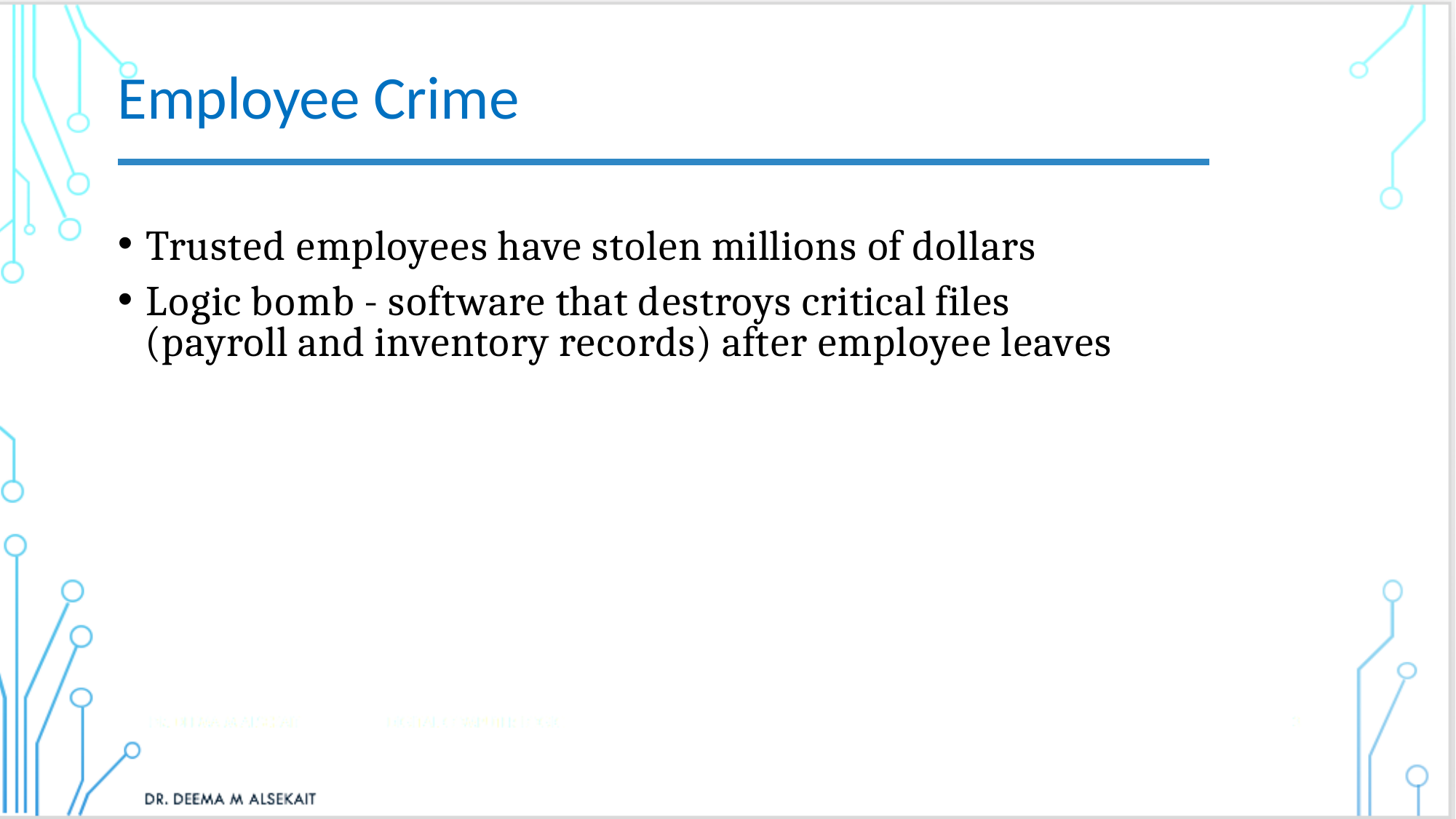

# Employee Crime
Trusted employees have stolen millions of dollars
Logic bomb - software that destroys critical files (payroll and inventory records) after employee leaves